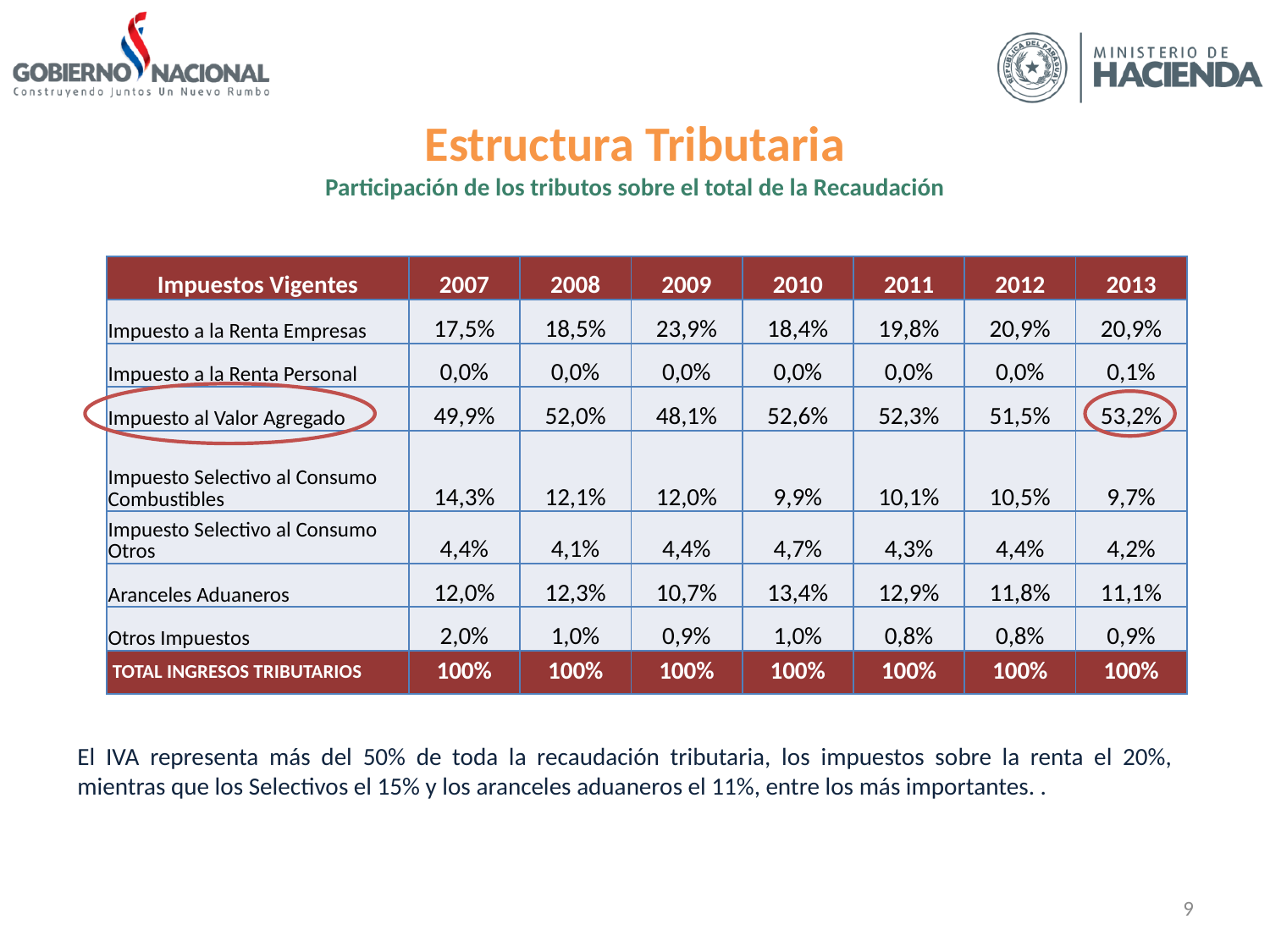

Estructura Tributaria
Participación de los tributos sobre el total de la Recaudación
| Impuestos Vigentes | 2007 | 2008 | 2009 | 2010 | 2011 | 2012 | 2013 |
| --- | --- | --- | --- | --- | --- | --- | --- |
| Impuesto a la Renta Empresas | 17,5% | 18,5% | 23,9% | 18,4% | 19,8% | 20,9% | 20,9% |
| Impuesto a la Renta Personal | 0,0% | 0,0% | 0,0% | 0,0% | 0,0% | 0,0% | 0,1% |
| Impuesto al Valor Agregado | 49,9% | 52,0% | 48,1% | 52,6% | 52,3% | 51,5% | 53,2% |
| Impuesto Selectivo al Consumo Combustibles | 14,3% | 12,1% | 12,0% | 9,9% | 10,1% | 10,5% | 9,7% |
| Impuesto Selectivo al Consumo Otros | 4,4% | 4,1% | 4,4% | 4,7% | 4,3% | 4,4% | 4,2% |
| Aranceles Aduaneros | 12,0% | 12,3% | 10,7% | 13,4% | 12,9% | 11,8% | 11,1% |
| Otros Impuestos | 2,0% | 1,0% | 0,9% | 1,0% | 0,8% | 0,8% | 0,9% |
| TOTAL INGRESOS TRIBUTARIOS | 100% | 100% | 100% | 100% | 100% | 100% | 100% |

El IVA representa más del 50% de toda la recaudación tributaria, los impuestos sobre la renta el 20%, mientras que los Selectivos el 15% y los aranceles aduaneros el 11%, entre los más importantes. .
9